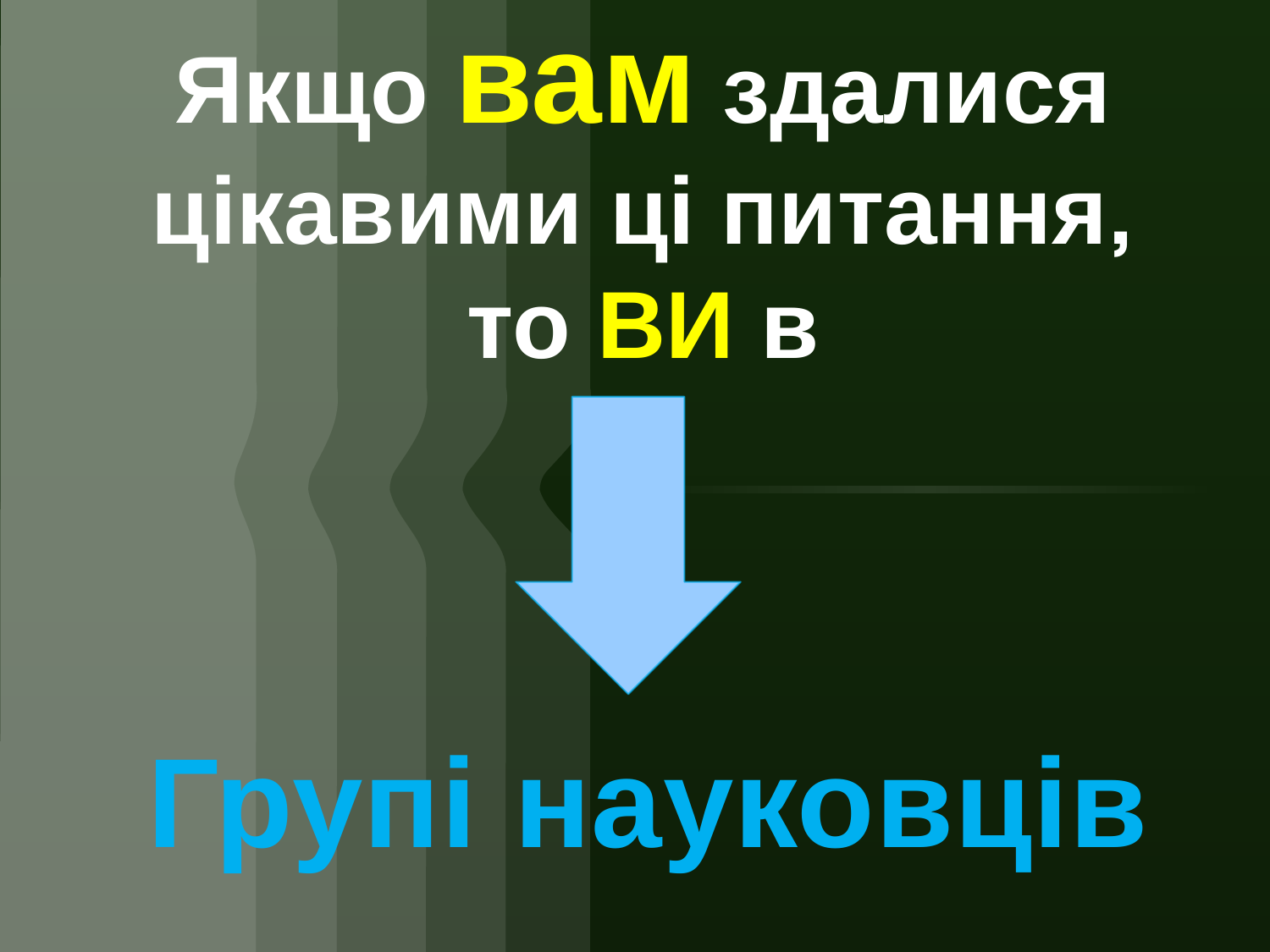

# Якщо вам здалися цікавими ці питання, то ВИ в

Групі науковців